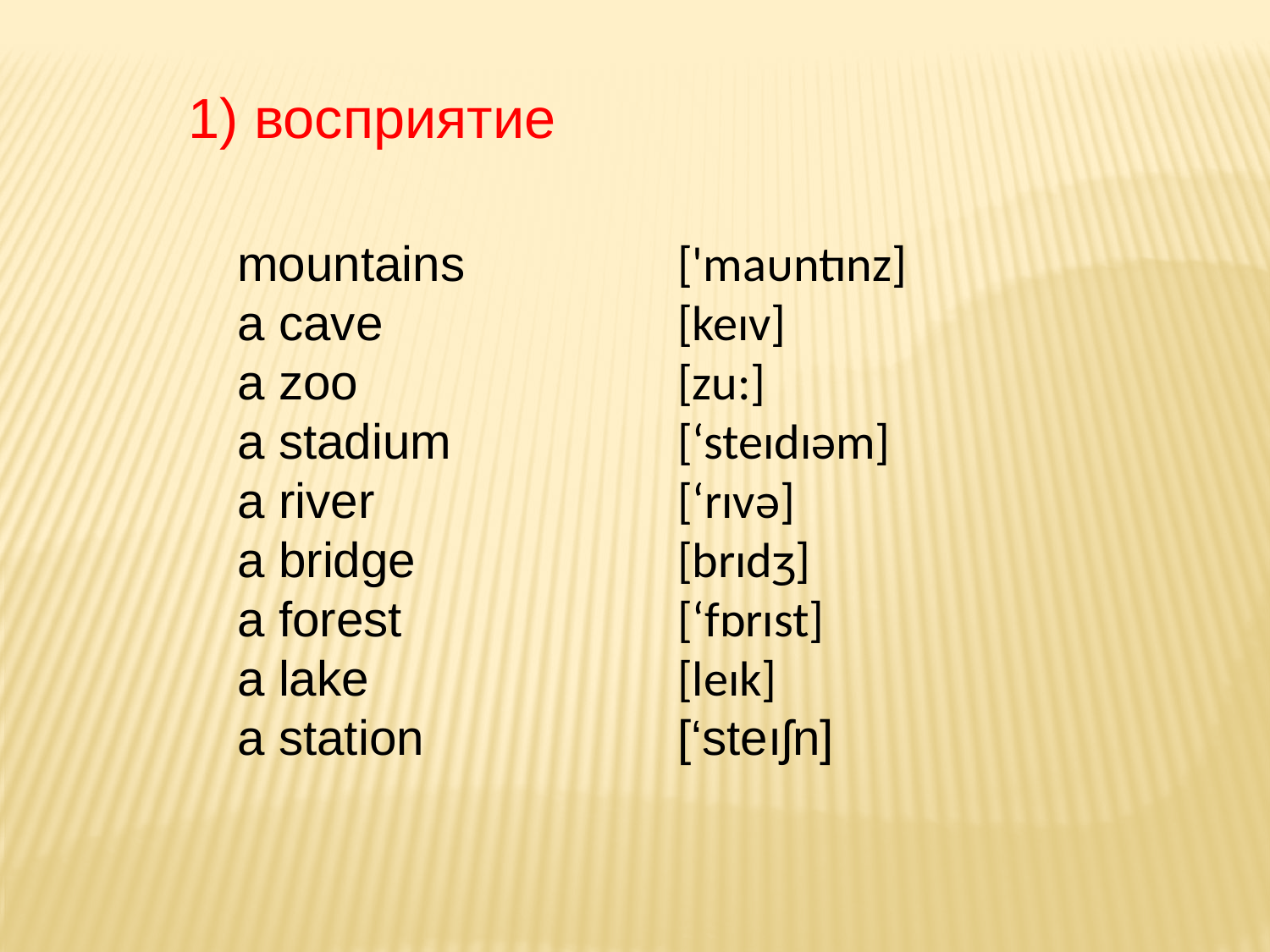

1) восприятие
mountains
a cave
a zoo
a stadium
a river
a bridge
a forest
a lake
a station
['maᴜntınz]
[keıv]
[zu:]
[‘steıdıəm]
[‘rıvə]
[brıdȝ]
[‘fɒrıst]
[leık]
[‘steıʃn]